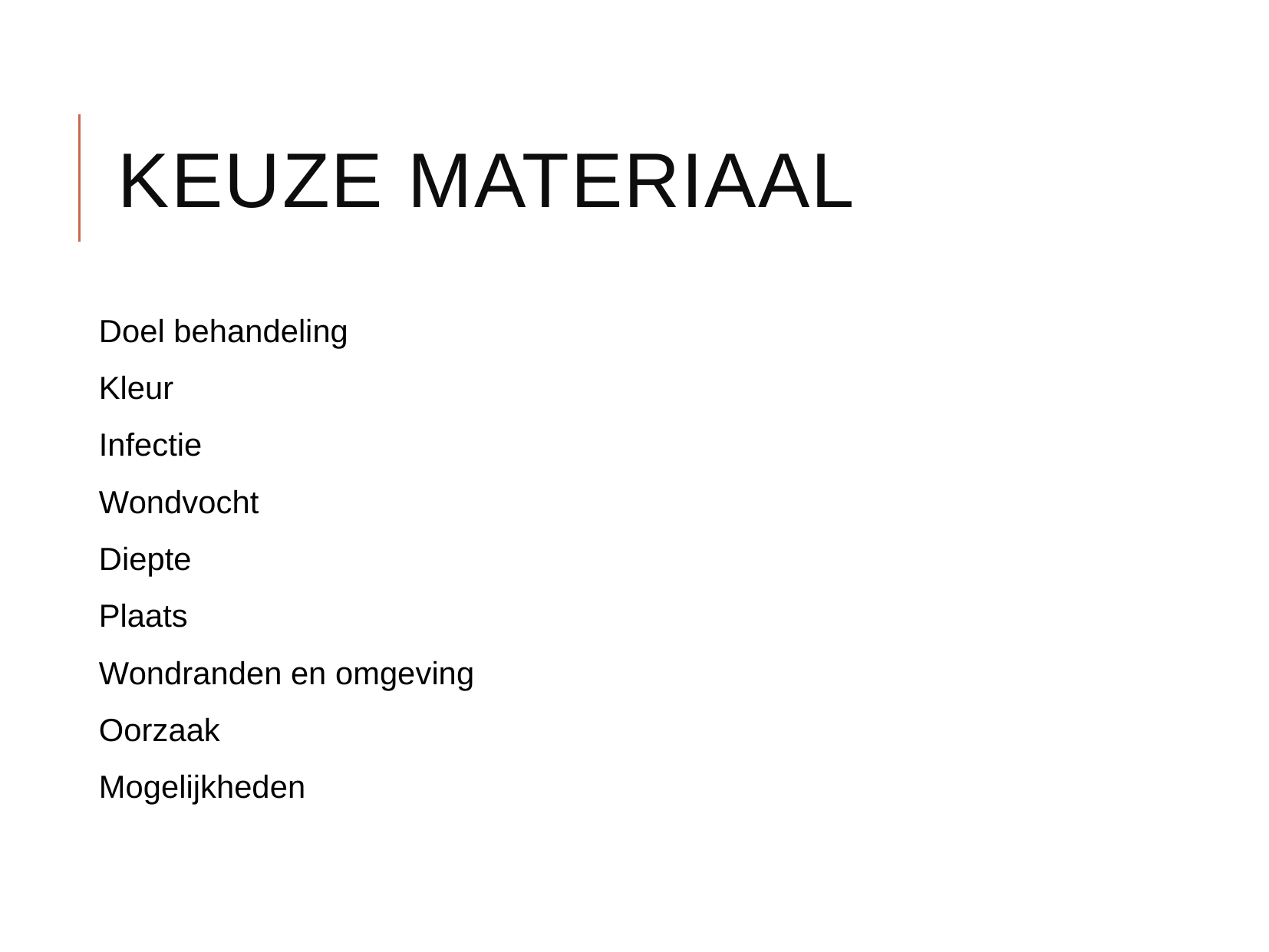

# KEUZE MATERIAAL
Doel behandeling
Kleur
Infectie
Wondvocht
Diepte
Plaats
Wondranden en omgeving
Oorzaak
Mogelijkheden